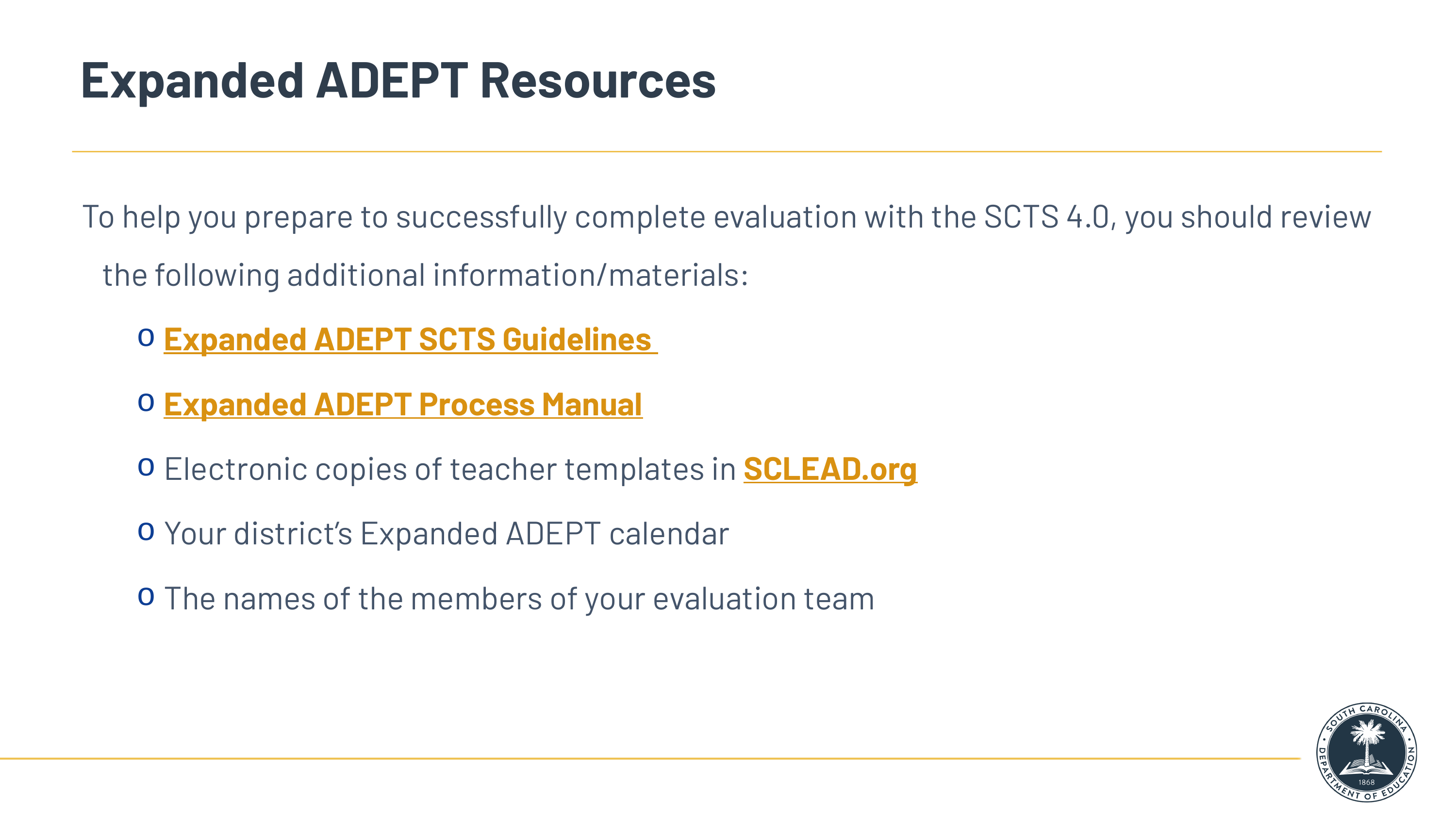

# Expanded ADEPT Resources
To help you prepare to successfully complete evaluation with the SCTS 4.0, you should review the following additional information/materials:
Expanded ADEPT SCTS Guidelines
Expanded ADEPT Process Manual
Electronic copies of teacher templates in SCLEAD.org
Your district’s Expanded ADEPT calendar
The names of the members of your evaluation team